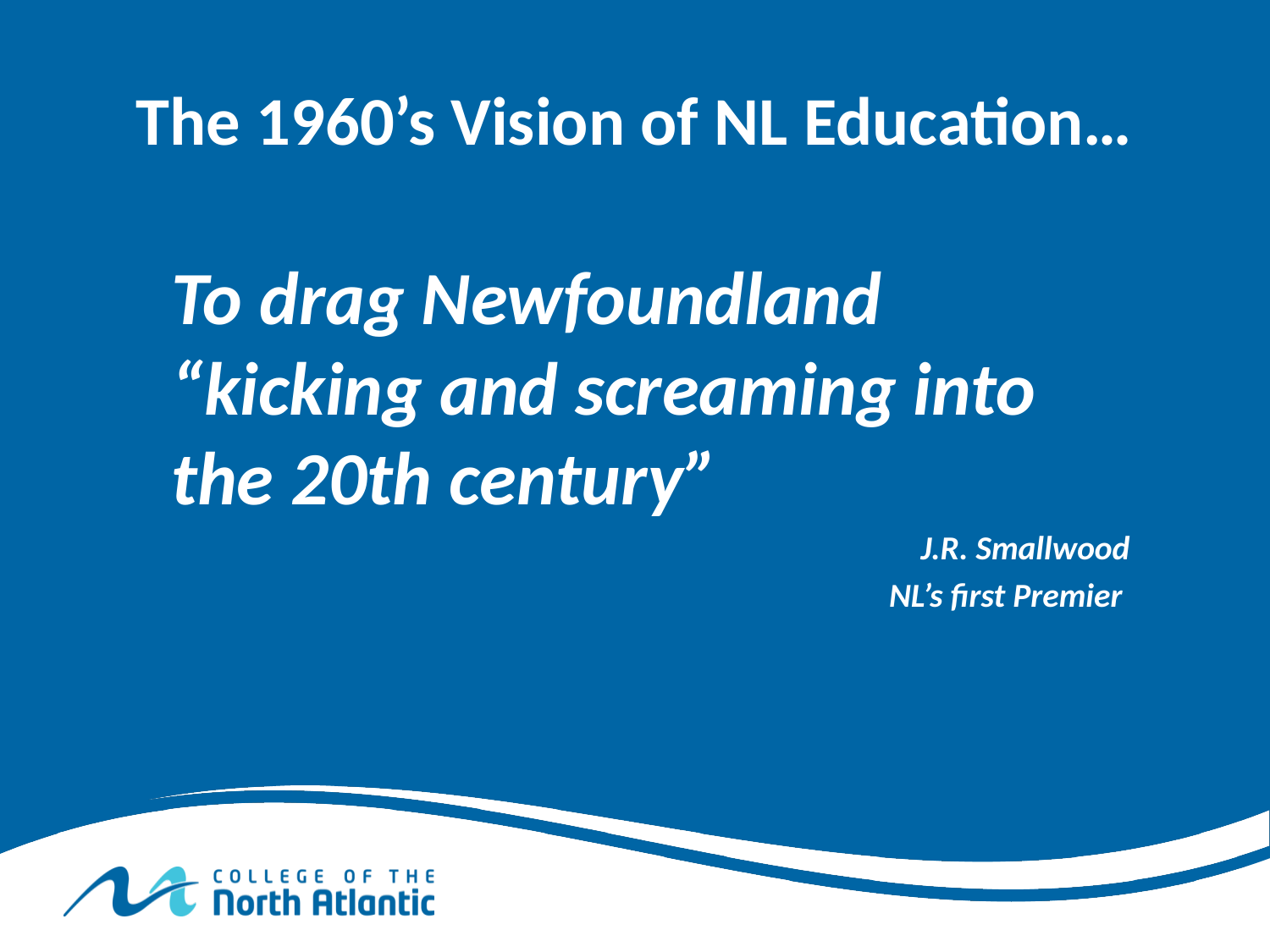

# The 1960’s Vision of NL Education…
To drag Newfoundland “kicking and screaming into the 20th century”
J.R. Smallwood
NL’s first Premier